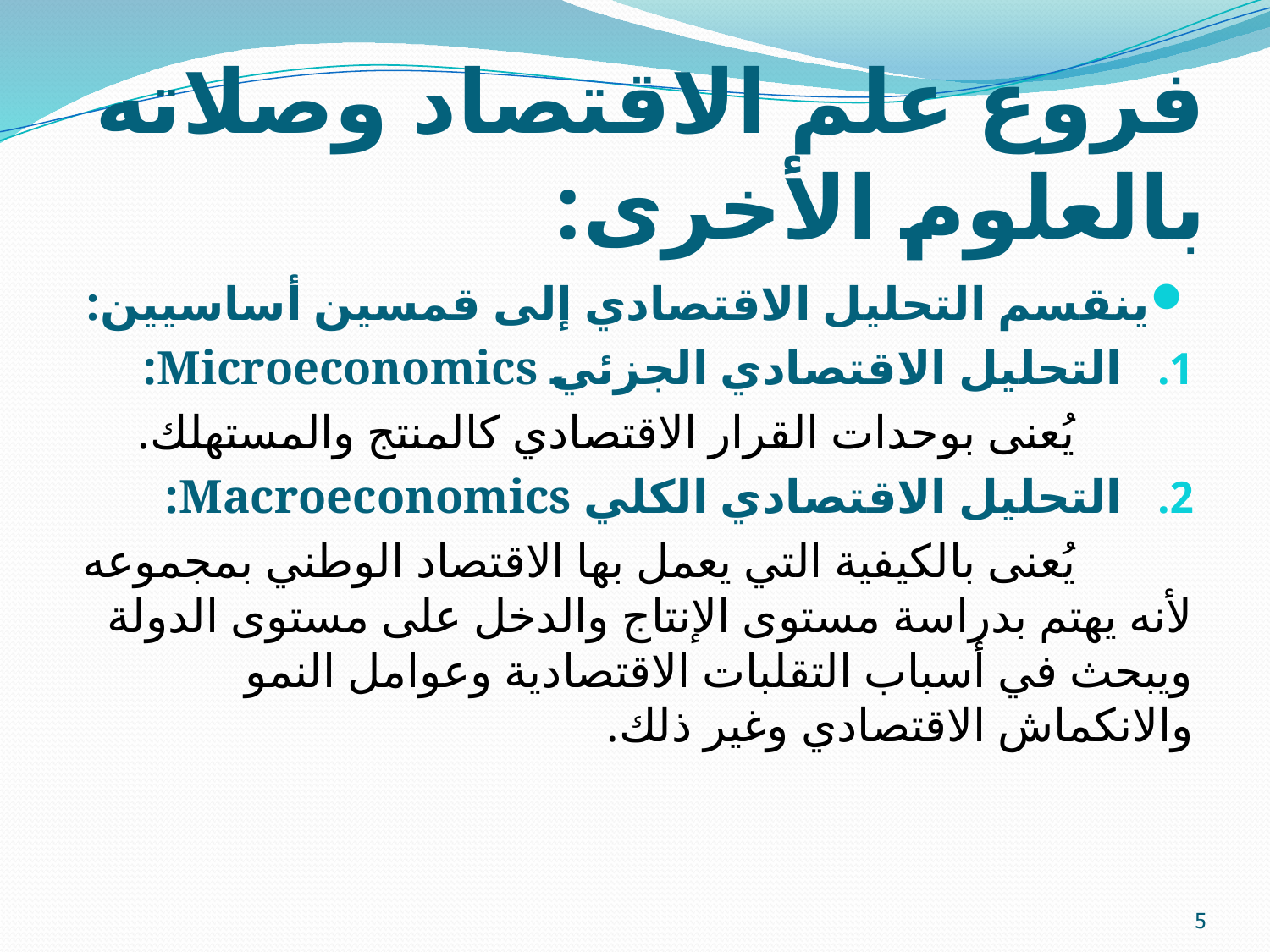

# فروع علم الاقتصاد وصلاته بالعلوم الأخرى:
ينقسم التحليل الاقتصادي إلى قمسين أساسيين:
التحليل الاقتصادي الجزئي Microeconomics:
          يُعنى بوحدات القرار الاقتصادي كالمنتج والمستهلك.
التحليل الاقتصادي الكلي Macroeconomics:
          يُعنى بالكيفية التي يعمل بها الاقتصاد الوطني بمجموعه لأنه يهتم بدراسة مستوى الإنتاج والدخل على مستوى الدولة ويبحث في أسباب التقلبات الاقتصادية وعوامل النمو والانكماش الاقتصادي وغير ذلك.

5